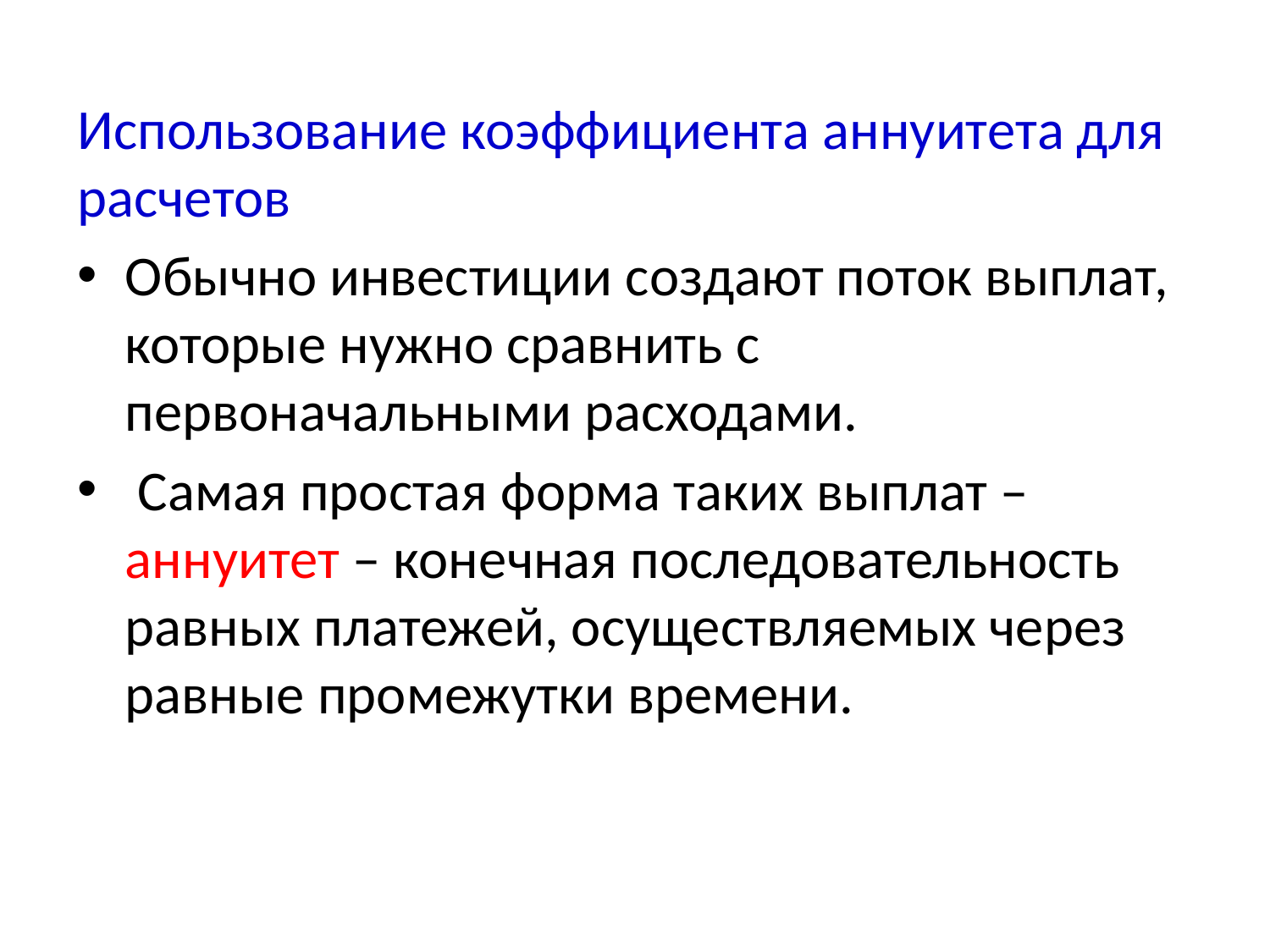

Использование коэффициента аннуитета для расчетов
Обычно инвестиции создают поток выплат, которые нужно сравнить с первоначальными расходами.
 Самая простая форма таких выплат – аннуитет – конечная последовательность равных платежей, осуществляемых через равные промежутки времени.